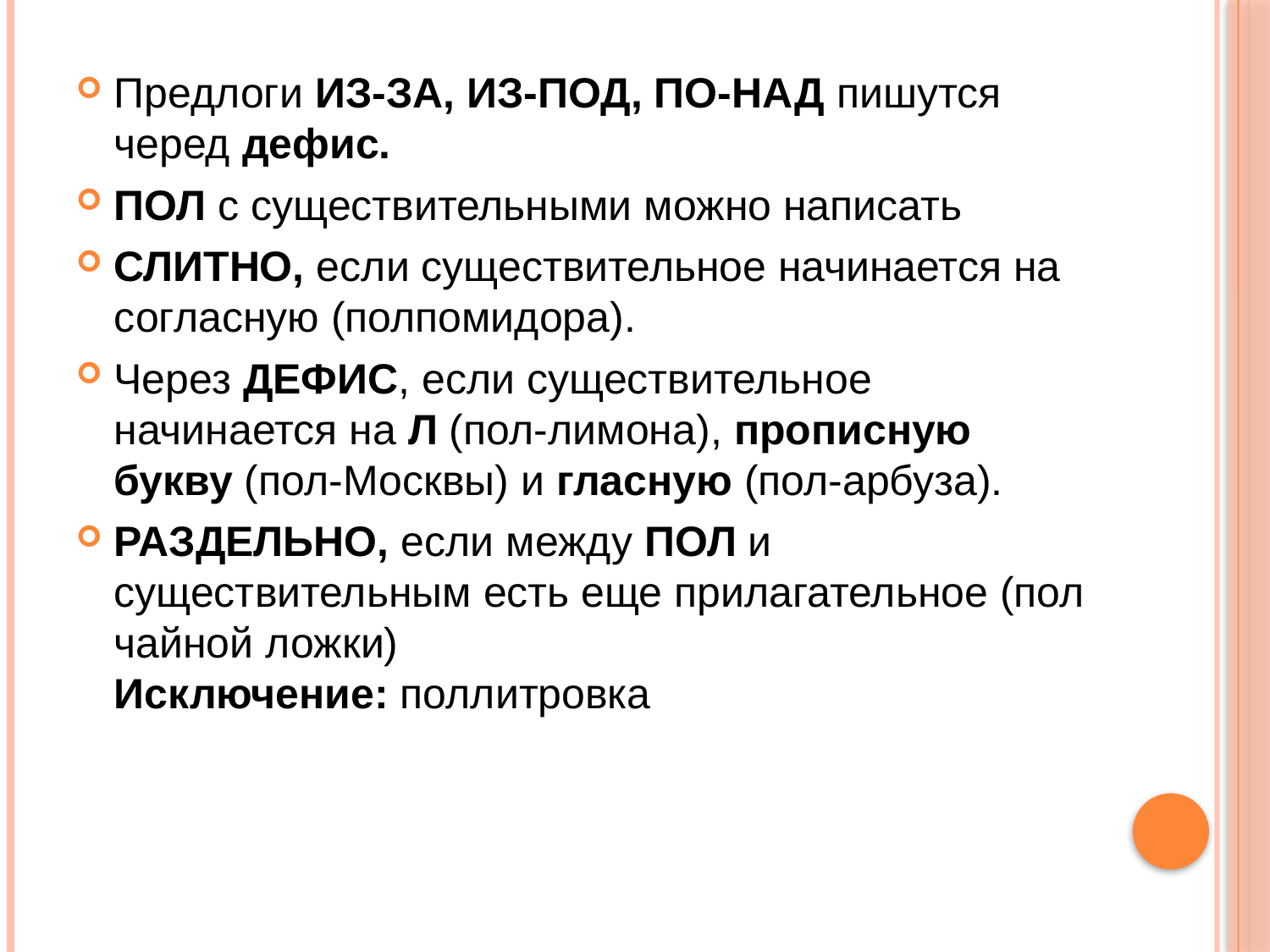

Предлоги ИЗ-ЗА, ИЗ-ПОД, ПО-НАД пишутся черед дефис.
ПОЛ с существительными можно написать
СЛИТНО, если существительное начинается на согласную (полпомидора).
Через ДЕФИС, если существительное начинается на Л (пол-лимона), прописную букву (пол-Москвы) и гласную (пол-арбуза).
РАЗДЕЛЬНО, если между ПОЛ и существительным есть еще прилагательное (пол чайной ложки)
Исключение: поллитровка